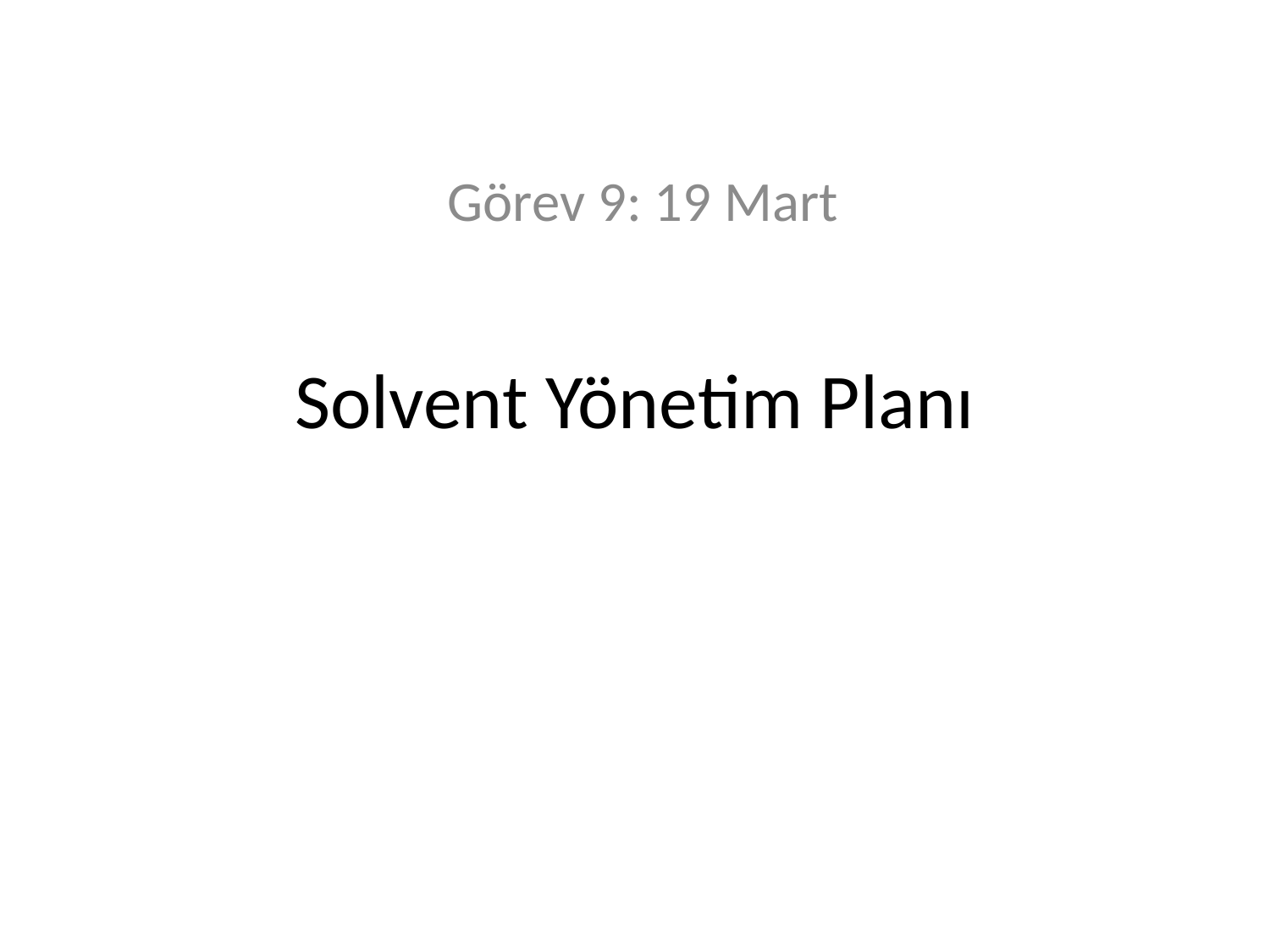

Görev 9: 19 Mart
# Solvent Yönetim Planı